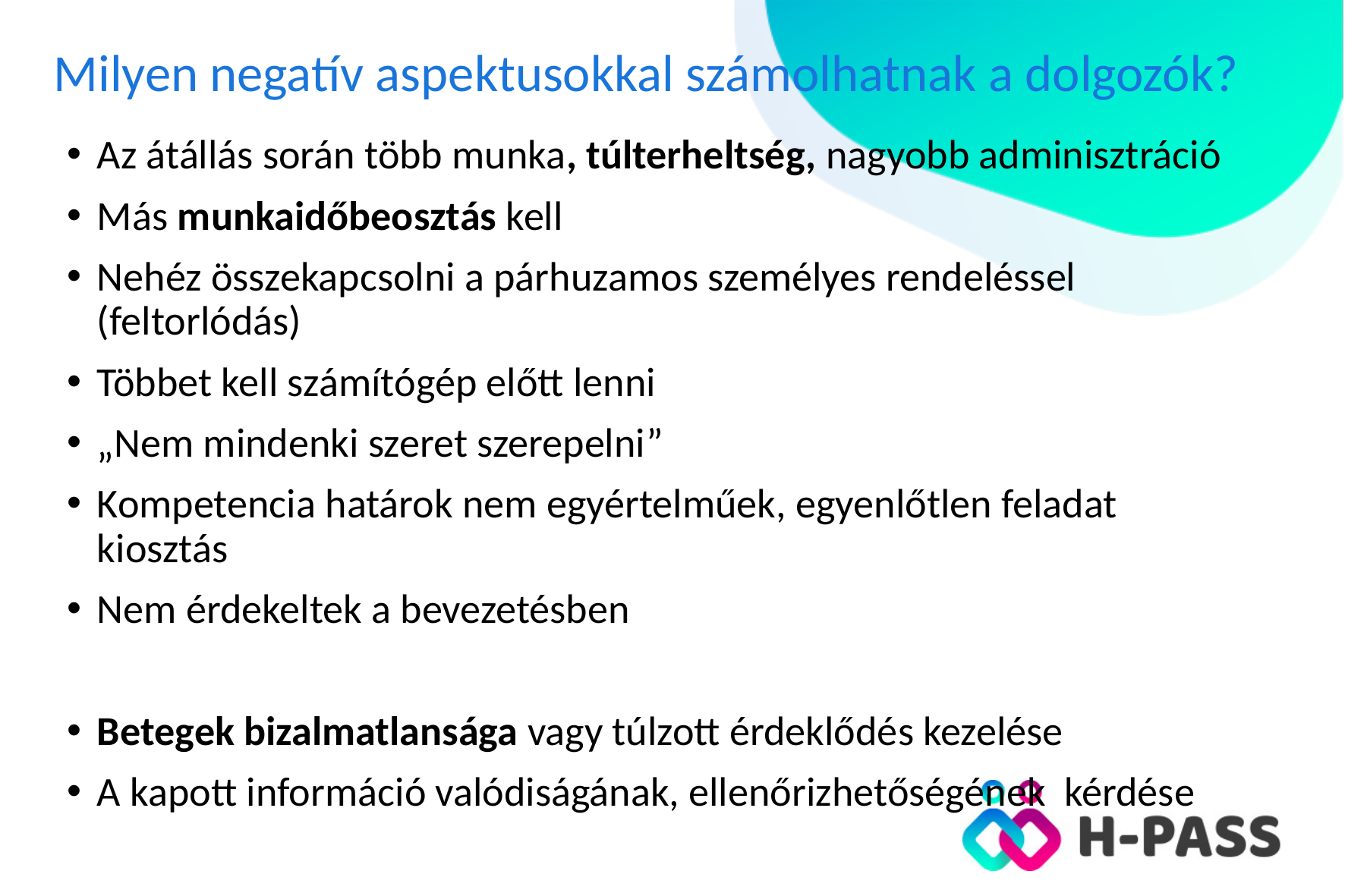

# Milyen negatív aspektusokkal számolhatnak a dolgozók?
Az átállás során több munka, túlterheltség, nagyobb adminisztráció
Más munkaidőbeosztás kell
Nehéz összekapcsolni a párhuzamos személyes rendeléssel (feltorlódás)
Többet kell számítógép előtt lenni
„Nem mindenki szeret szerepelni”
Kompetencia határok nem egyértelműek, egyenlőtlen feladat kiosztás
Nem érdekeltek a bevezetésben

Betegek bizalmatlansága vagy túlzott érdeklődés kezelése
A kapott információ valódiságának, ellenőrizhetőségének  kérdése